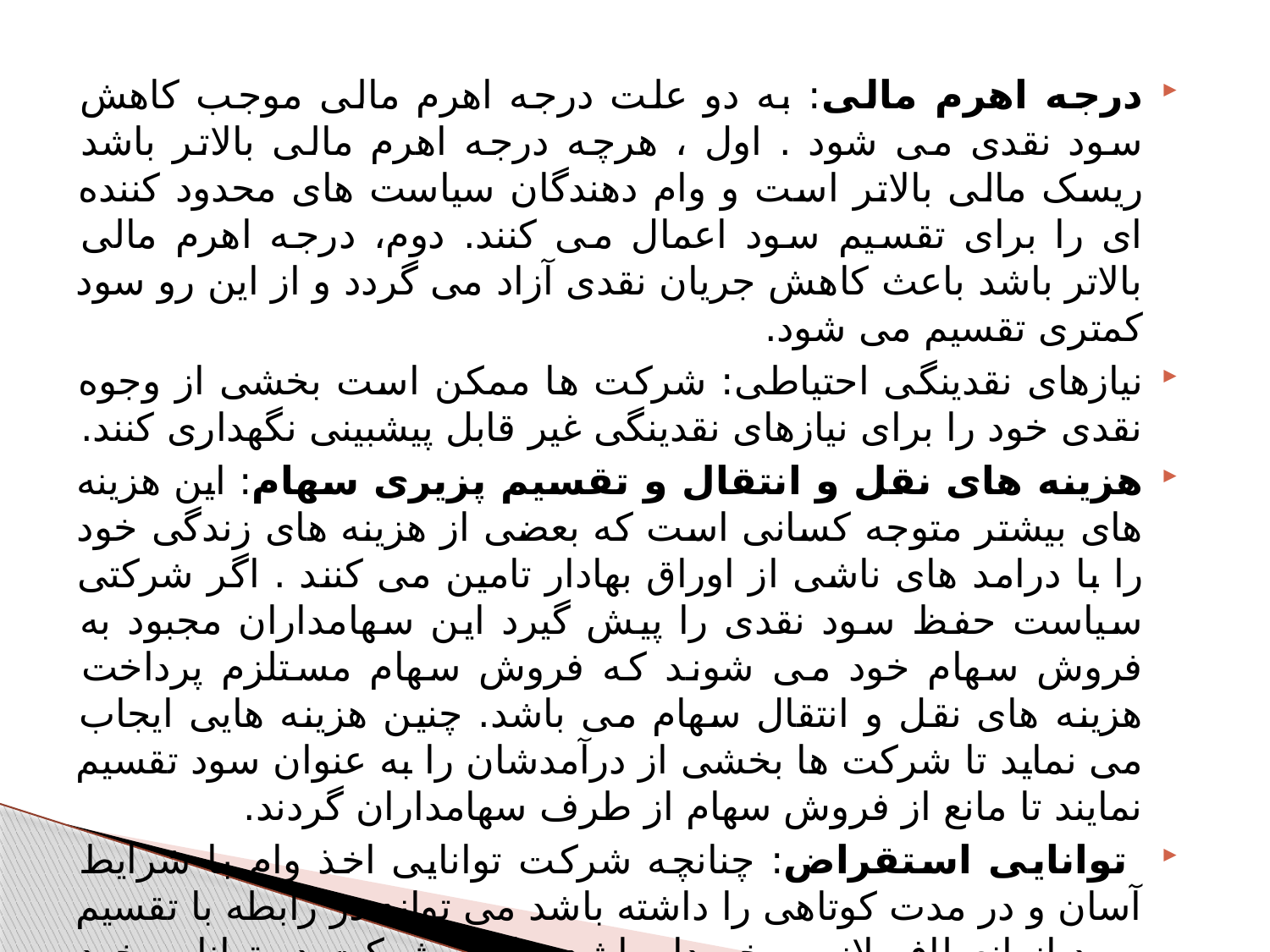

درجه اهرم مالی: به دو علت درجه اهرم مالی موجب کاهش سود نقدی می شود . اول ، هرچه درجه اهرم مالی بالاتر باشد ریسک مالی بالاتر است و وام دهندگان سیاست های محدود کننده ای را برای تقسیم سود اعمال می کنند. دوم، درجه اهرم مالی بالاتر باشد باعث کاهش جریان نقدی آزاد می گردد و از این رو سود کمتری تقسیم می شود.
نیازهای نقدینگی احتیاطی: شرکت ها ممکن است بخشی از وجوه نقدی خود را برای نیازهای نقدینگی غیر قابل پیشبینی نگهداری کنند.
هزینه های نقل و انتقال و تقسیم پزیری سهام: این هزینه های بیشتر متوجه کسانی است که بعضی از هزینه های زندگی خود را با درامد های ناشی از اوراق بهادار تامین می کنند . اگر شرکتی سیاست حفظ سود نقدی را پیش گیرد این سهامداران مجبود به فروش سهام خود می شوند که فروش سهام مستلزم پرداخت هزینه های نقل و انتقال سهام می باشد. چنین هزینه هایی ایجاب می نماید تا شرکت ها بخشی از درآمدشان را به عنوان سود تقسیم نمایند تا مانع از فروش سهام از طرف سهامداران گردند.
 توانایی استقراض: چنانچه شرکت توانایی اخذ وام با شرایط آسان و در مدت کوتاهی را داشته باشد می تواند در رابطه با تقسیم سود از انعطاف لازم برخوردار باشد ، البته شرکت در توانایی خود در کسب وجوه نقد از طریق بدهی عامل هزینه بدهی را نیز مد نظر قرار داده و آن را در مقابل مزایای پرداخت سود نقدی مقایسه می نماید.